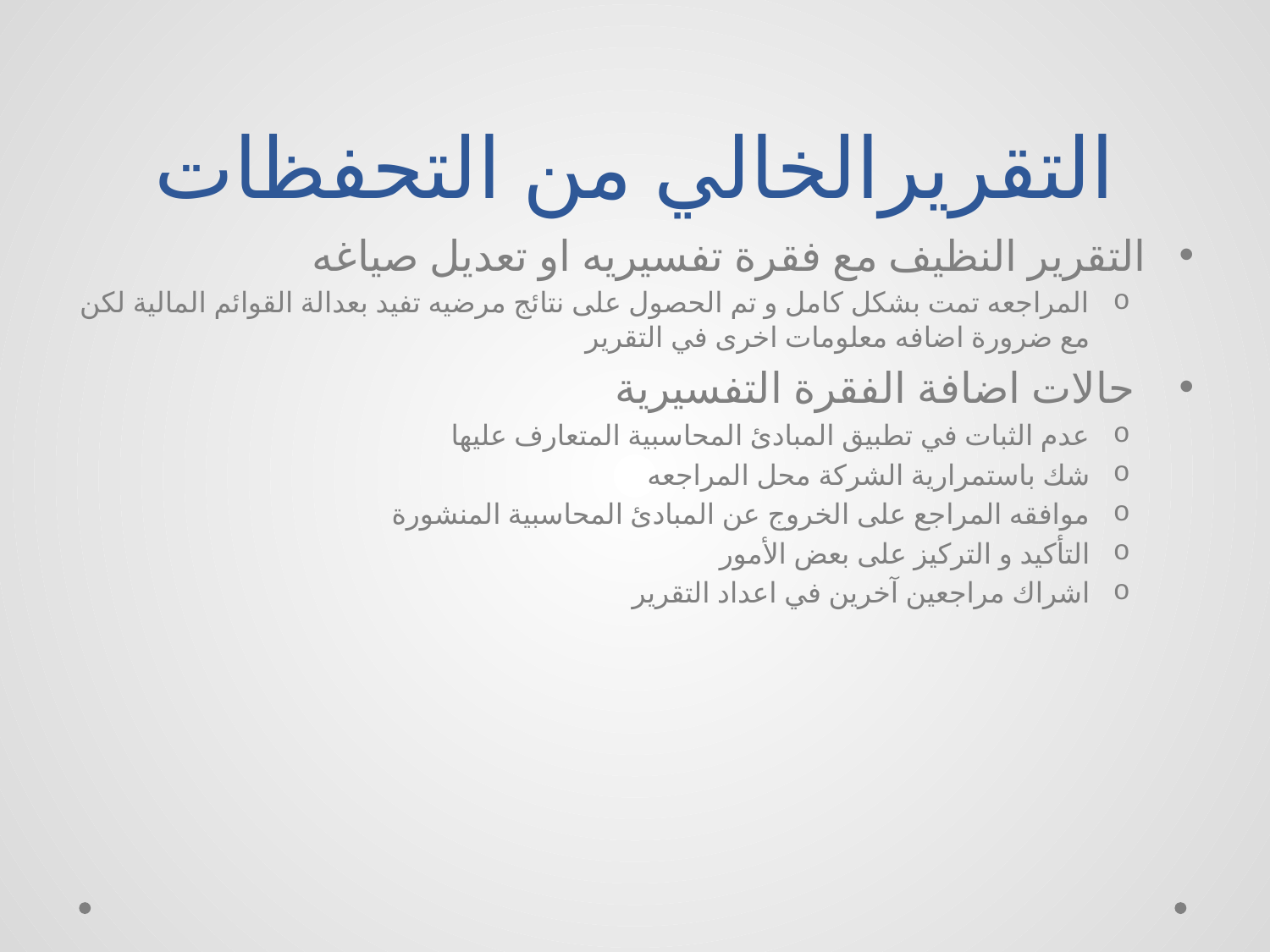

# التقريرالخالي من التحفظات
التقرير النظيف مع فقرة تفسيريه او تعديل صياغه
المراجعه تمت بشكل كامل و تم الحصول على نتائج مرضيه تفيد بعدالة القوائم المالية لكن مع ضرورة اضافه معلومات اخرى في التقرير
 حالات اضافة الفقرة التفسيرية
عدم الثبات في تطبيق المبادئ المحاسبية المتعارف عليها
شك باستمرارية الشركة محل المراجعه
موافقه المراجع على الخروج عن المبادئ المحاسبية المنشورة
التأكيد و التركيز على بعض الأمور
اشراك مراجعين آخرين في اعداد التقرير